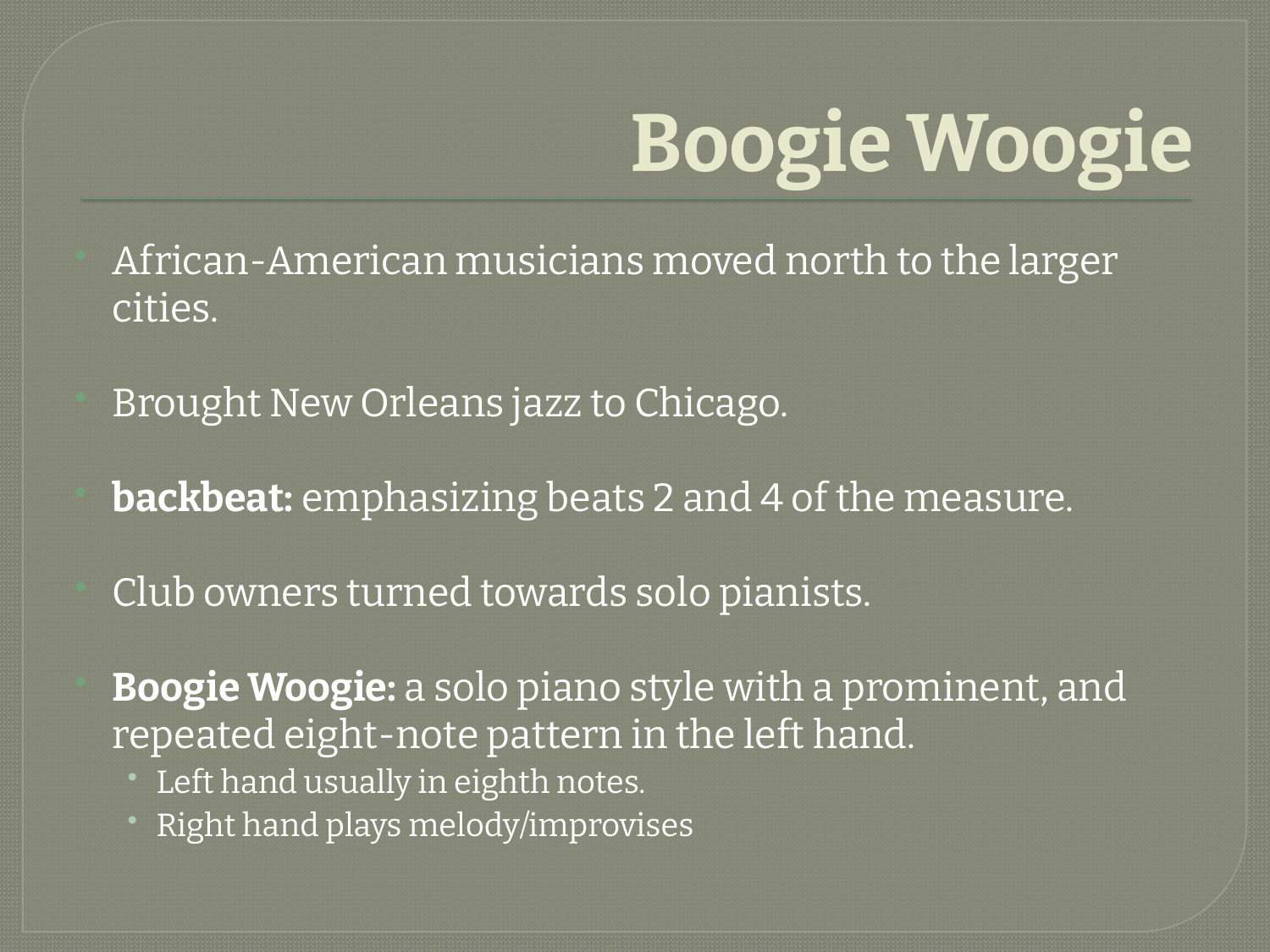

# Boogie Woogie
African-American musicians moved north to the larger cities.

Brought New Orleans jazz to Chicago.

backbeat: emphasizing beats 2 and 4 of the measure.

Club owners turned towards solo pianists.

Boogie Woogie: a solo piano style with a prominent, and repeated eight-note pattern in the left hand.
Left hand usually in eighth notes.
Right hand plays melody/improvises